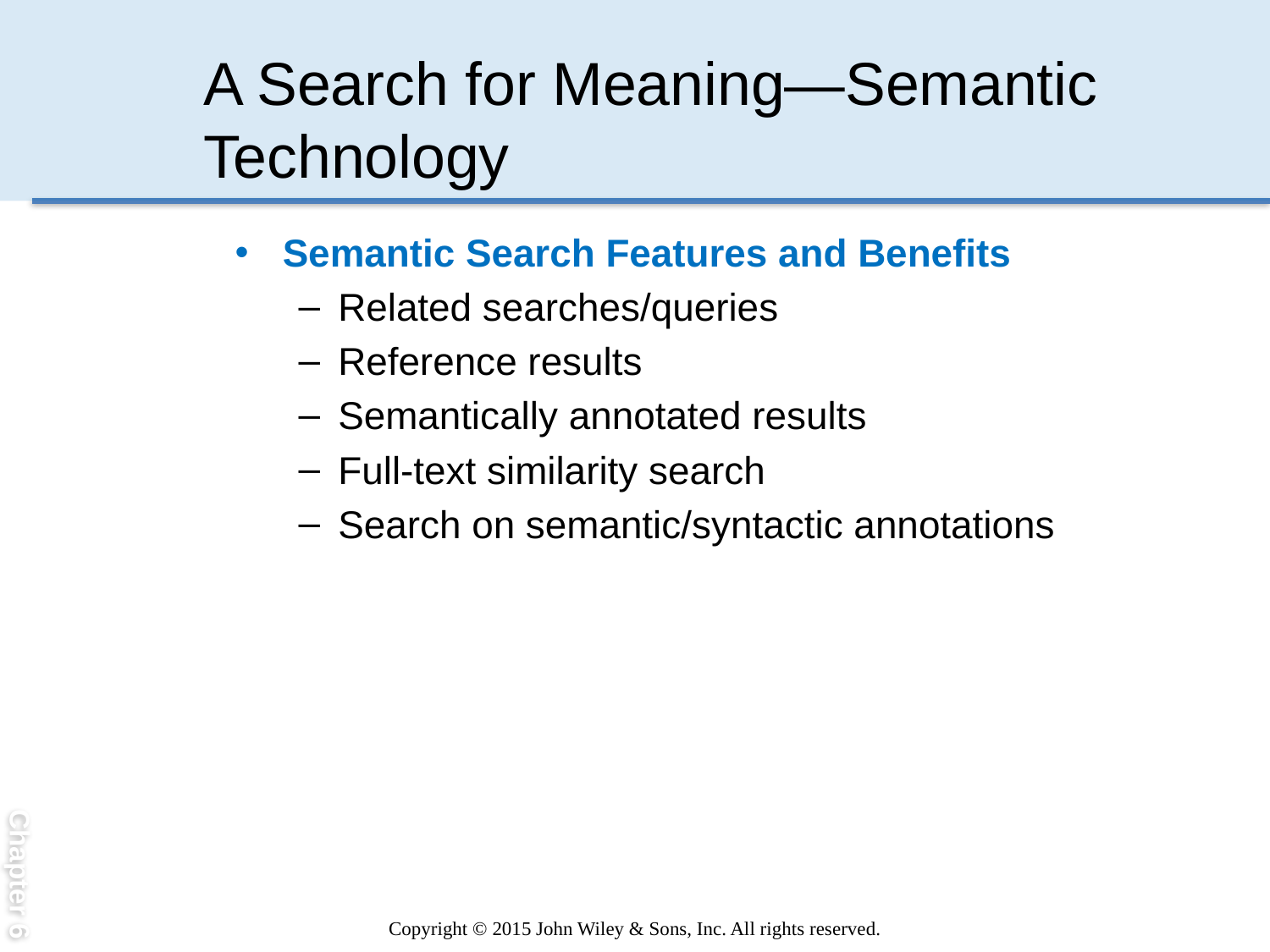

Chapter 6
# A Search for Meaning—Semantic Technology
Semantic Search Features and Benefits
Related searches/queries
Reference results
Semantically annotated results
Full-text similarity search
Search on semantic/syntactic annotations